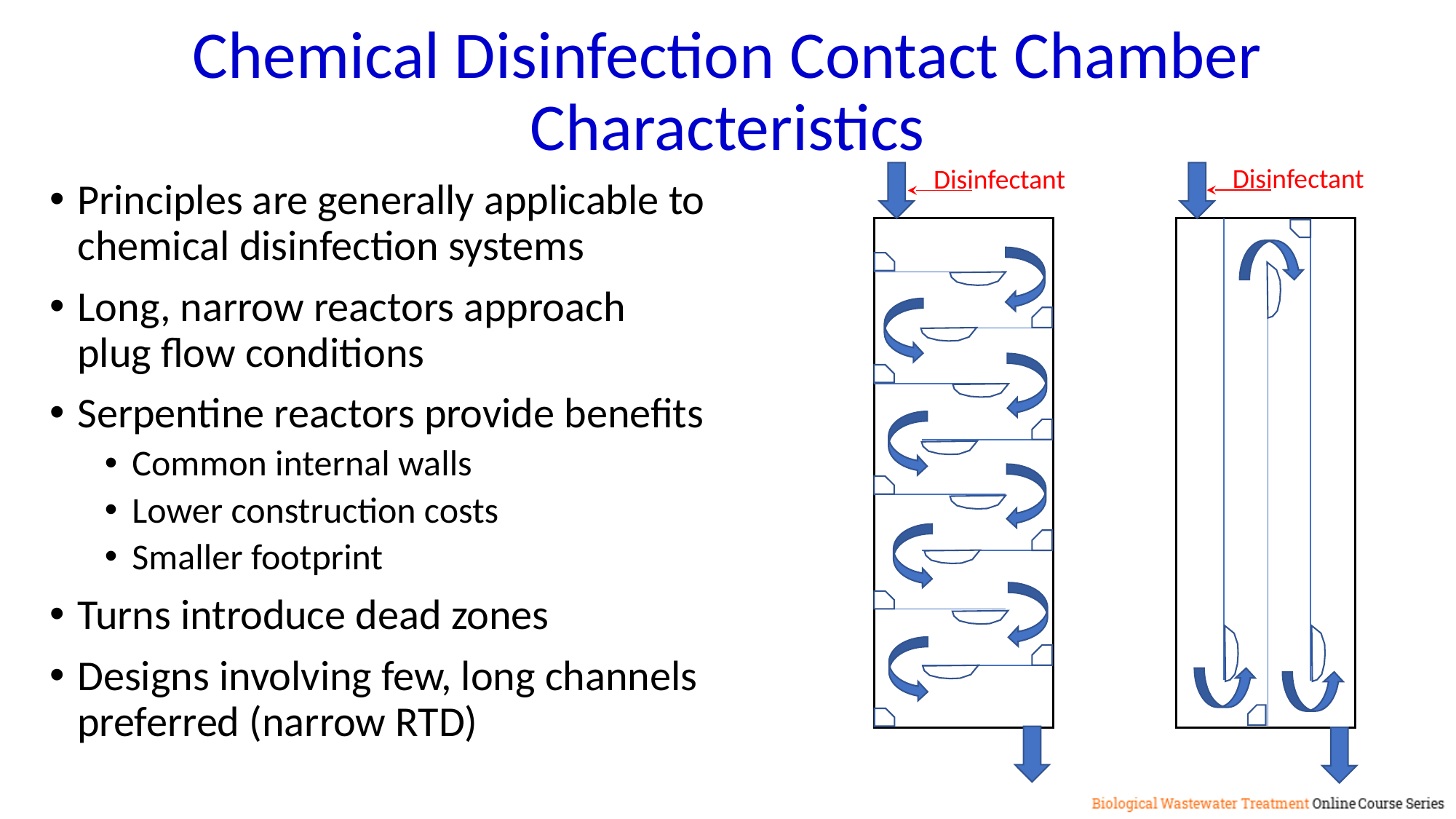

# Chemical Disinfection Contact Chamber Characteristics
Disinfectant
Disinfectant

Principles are generally applicable to chemical disinfection systems
Long, narrow reactors approach plug flow conditions
Serpentine reactors provide benefits
Common internal walls
Lower construction costs
Smaller footprint
Turns introduce dead zones
Designs involving few, long channels preferred (narrow RTD)